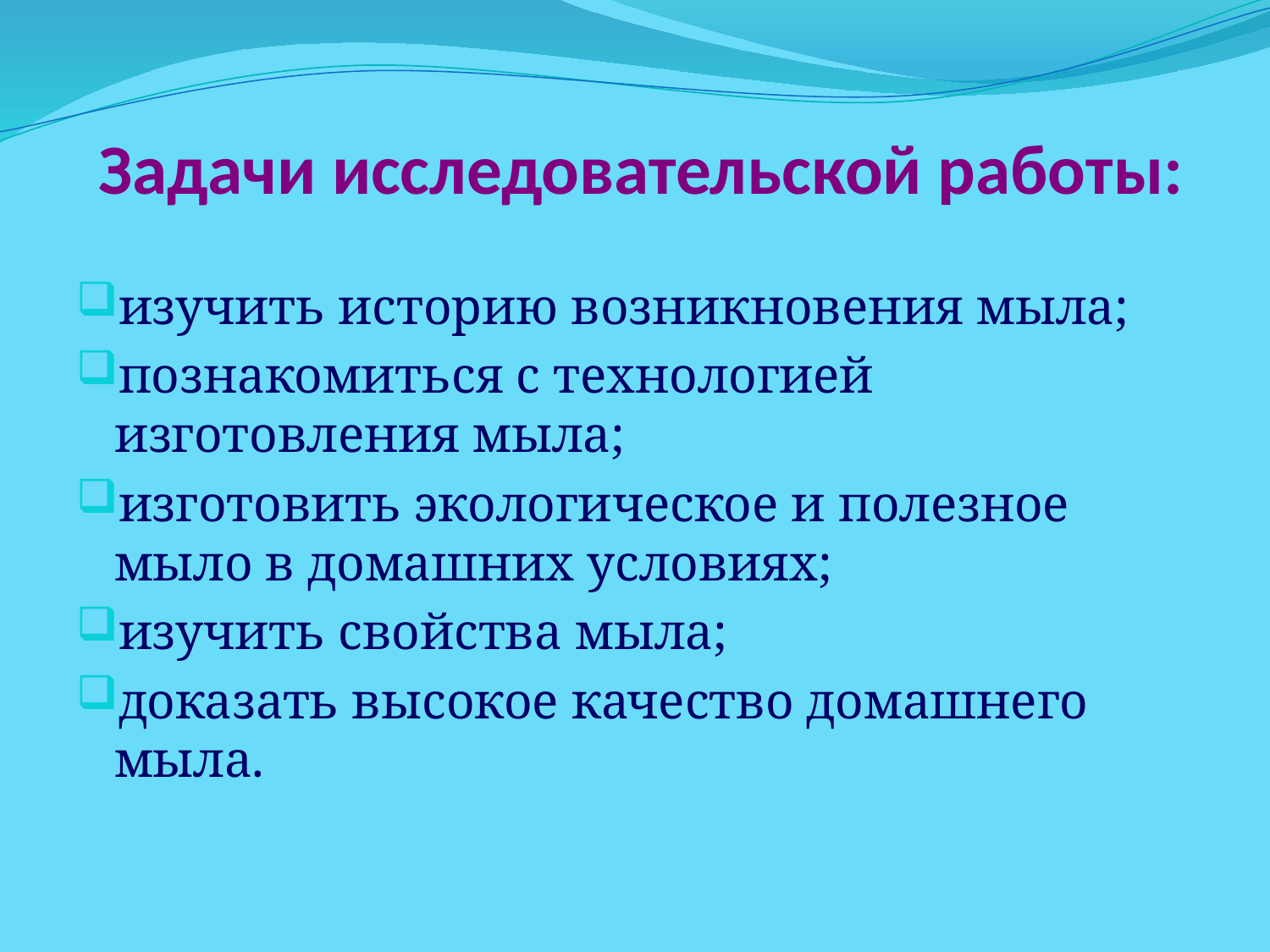

# Задачи исследовательской работы:
изучить историю возникновения мыла;
познакомиться с технологией изготовления мыла;
изготовить экологическое и полезное мыло в домашних условиях;
изучить свойства мыла;
доказать высокое качество домашнего мыла.